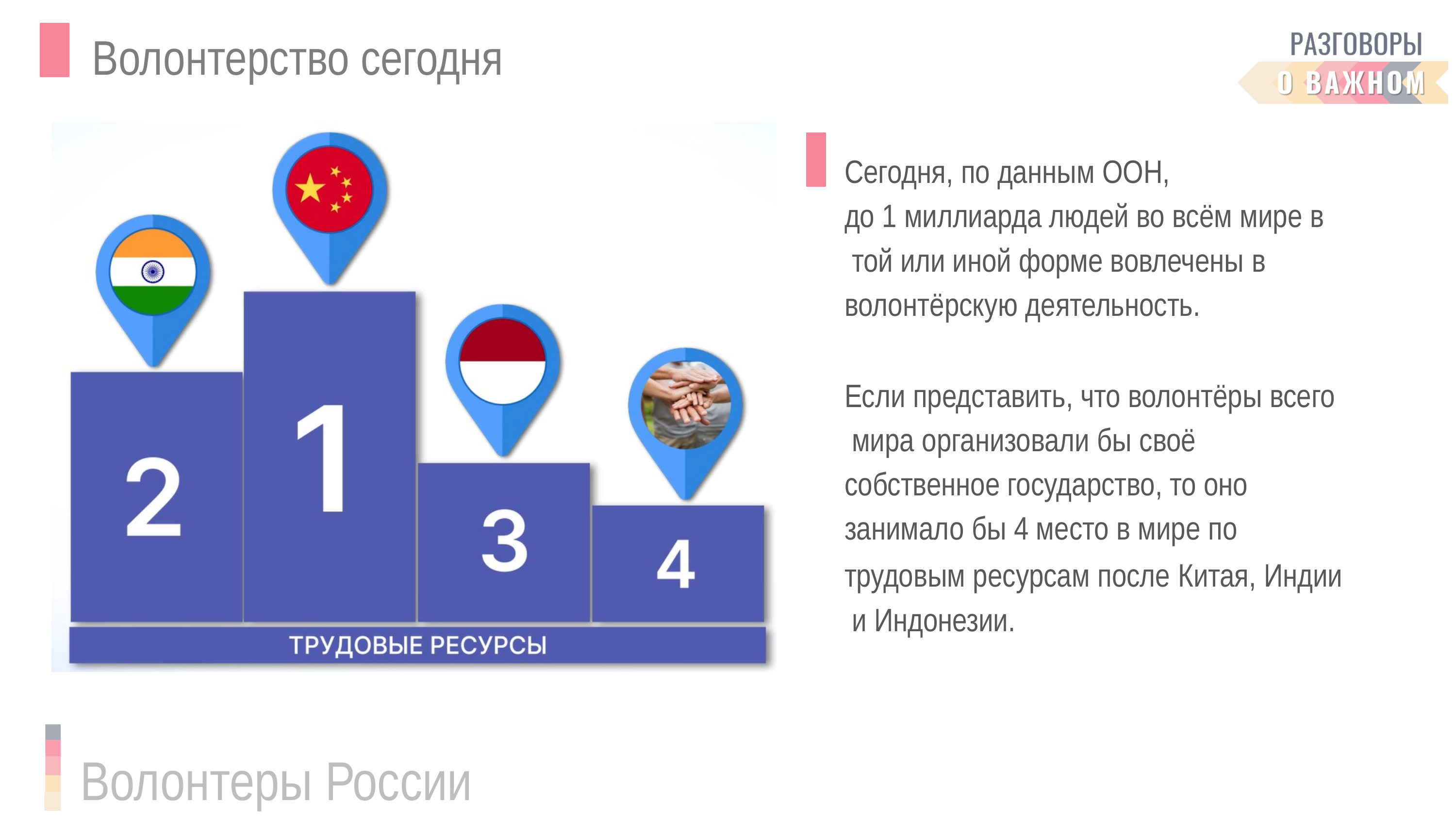

# Волонтерство сегодня

Сегодня, по данным ООН,
до 1 миллиарда людей во всём мире в  той или иной форме вовлечены в
волонтёрскую деятельность.

Если представить, что волонтёры всего  мира организовали бы своё  собственное государство, то оно  занимало бы 4 место в мире по
трудовым ресурсам после Китая, Индии  и Индонезии.

Волонтеры России